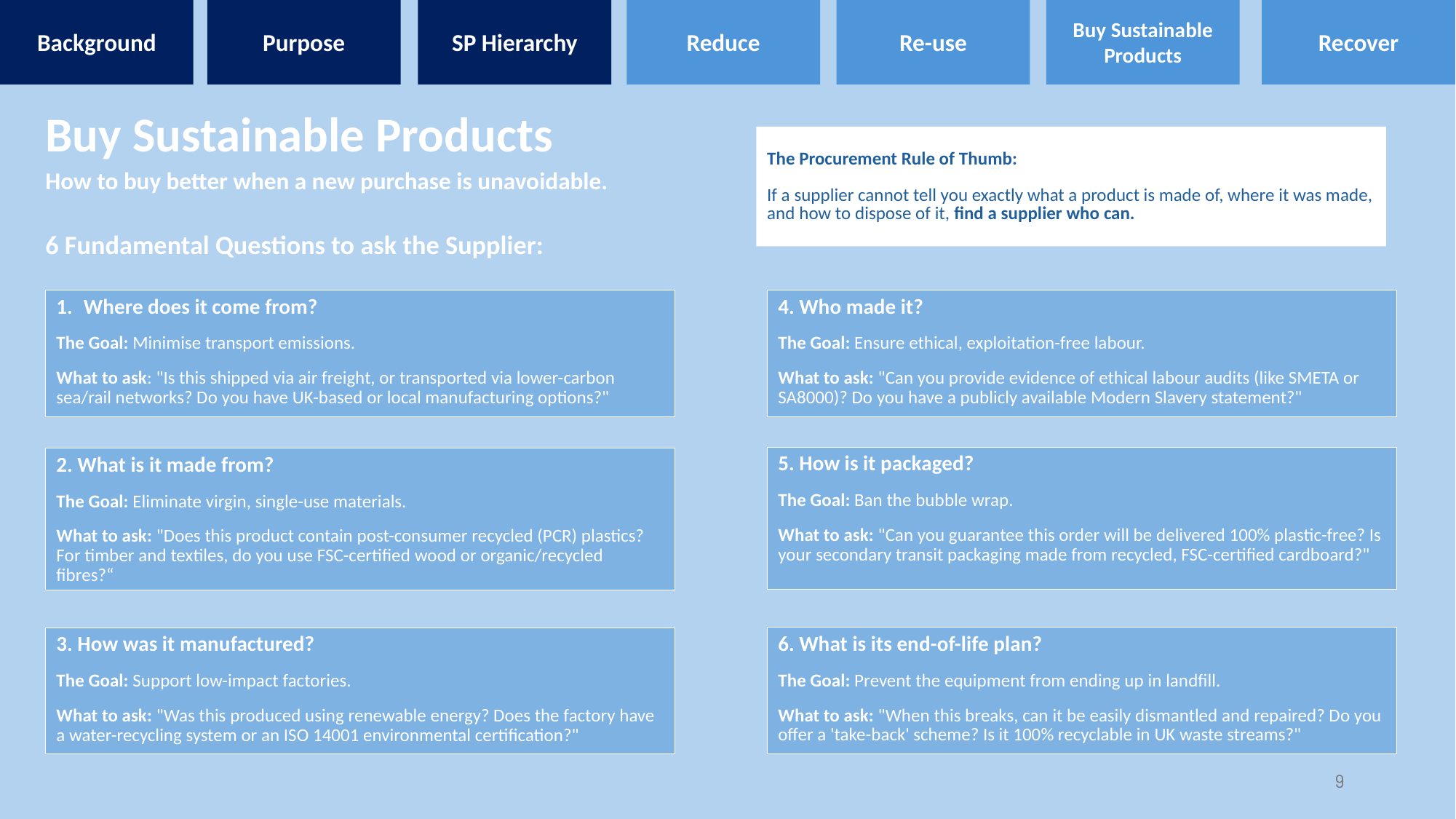

Background
Purpose
SP Hierarchy
Reduce
Re-use
Buy Sustainable Products
Recover
# Buy Sustainable Products
The Procurement Rule of Thumb:
If a supplier cannot tell you exactly what a product is made of, where it was made, and how to dispose of it, find a supplier who can.
How to buy better when a new purchase is unavoidable.
6 Fundamental Questions to ask the Supplier:
Where does it come from?
The Goal: Minimise transport emissions.
What to ask: "Is this shipped via air freight, or transported via lower-carbon sea/rail networks? Do you have UK-based or local manufacturing options?"
4. Who made it?
The Goal: Ensure ethical, exploitation-free labour.
What to ask: "Can you provide evidence of ethical labour audits (like SMETA or SA8000)? Do you have a publicly available Modern Slavery statement?"

5. How is it packaged?
The Goal: Ban the bubble wrap.
What to ask: "Can you guarantee this order will be delivered 100% plastic-free? Is your secondary transit packaging made from recycled, FSC-certified cardboard?"

2. What is it made from?
The Goal: Eliminate virgin, single-use materials.
What to ask: "Does this product contain post-consumer recycled (PCR) plastics? For timber and textiles, do you use FSC-certified wood or organic/recycled fibres?“

6. What is its end-of-life plan?
The Goal: Prevent the equipment from ending up in landfill.
What to ask: "When this breaks, can it be easily dismantled and repaired? Do you offer a 'take-back' scheme? Is it 100% recyclable in UK waste streams?"

3. How was it manufactured?
The Goal: Support low-impact factories.
What to ask: "Was this produced using renewable energy? Does the factory have a water-recycling system or an ISO 14001 environmental certification?"

9